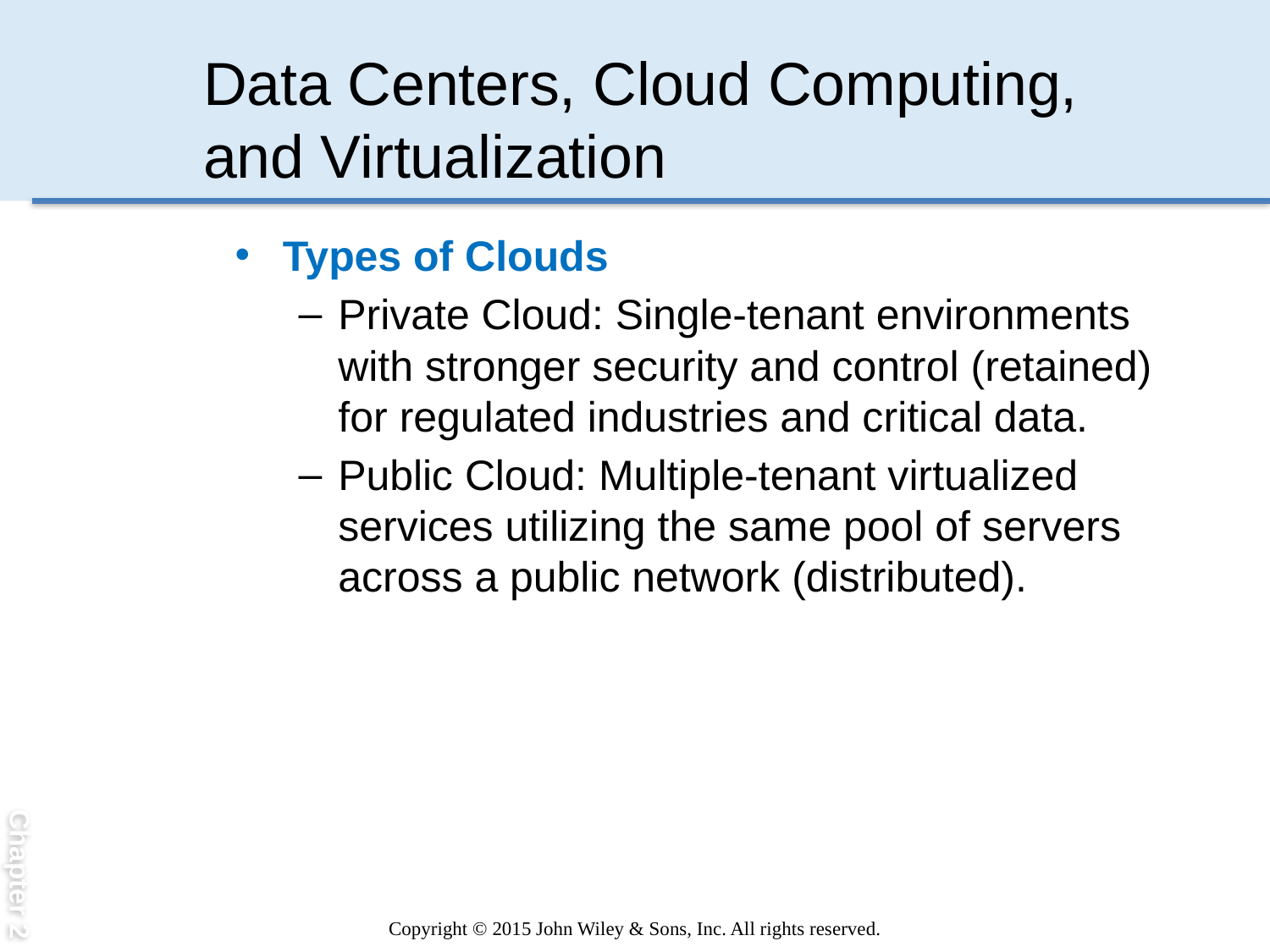

Chapter 2
# Data Centers, Cloud Computing, and Virtualization
Types of Clouds
Private Cloud: Single-tenant environments with stronger security and control (retained) for regulated industries and critical data.
Public Cloud: Multiple-tenant virtualized services utilizing the same pool of servers across a public network (distributed).